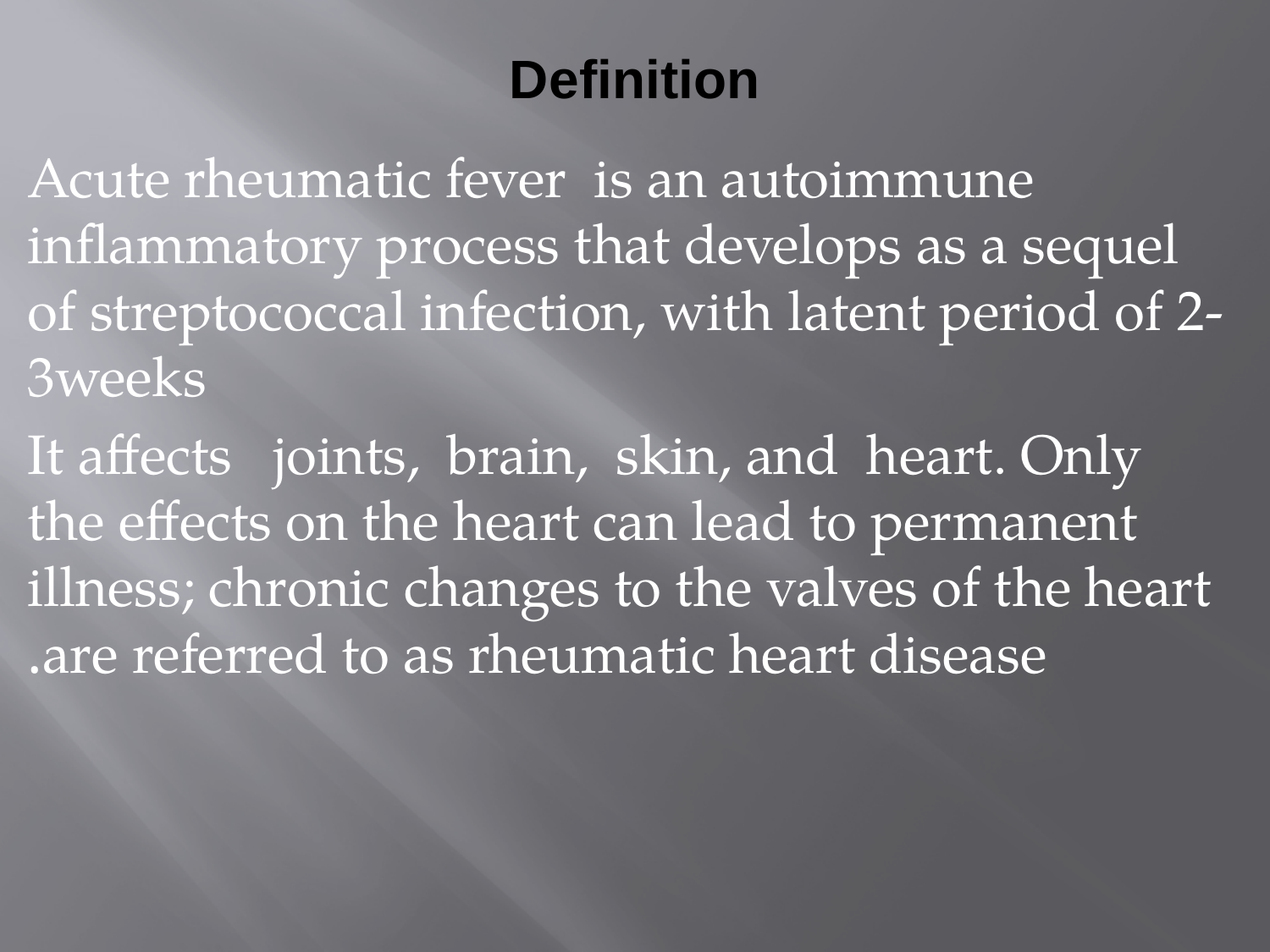

# Definition
Acute rheumatic fever  is an autoimmune inflammatory process that develops as a sequel of streptococcal infection, with latent period of 2-3weeks
It affects   joints,  brain,  skin, and  heart. Only the effects on the heart can lead to permanent illness; chronic changes to the valves of the heart are referred to as rheumatic heart disease.